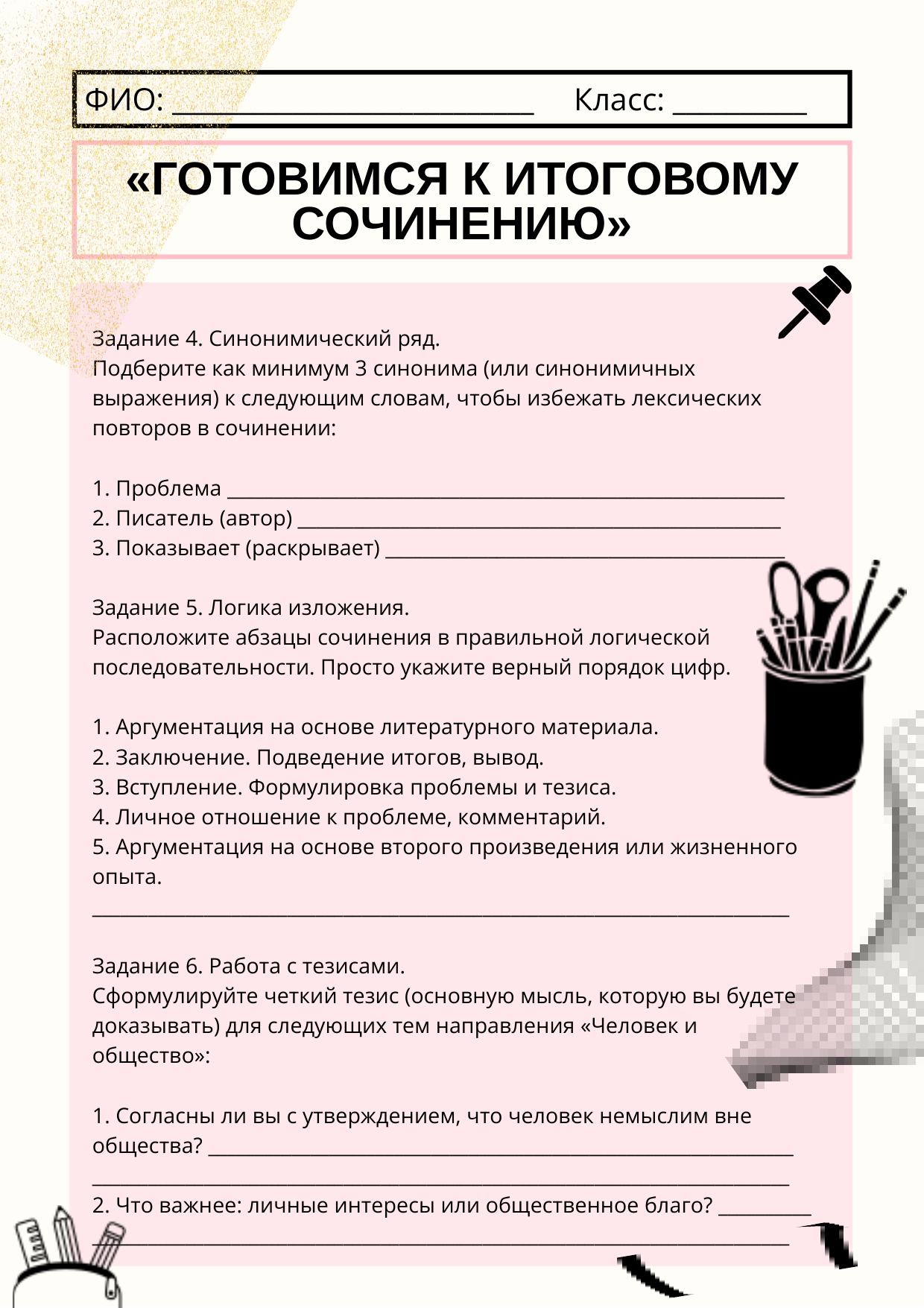

ФИО: ___________________________     Класс: __________

«ГОТОВИМСЯ К ИТОГОВОМУ СОЧИНЕНИЮ»

Задание 4. Синонимический ряд.
Подберите как минимум 3 синонима (или синонимичных выражения) к следующим словам, чтобы избежать лексических повторов в сочинении:

1. Проблема ____________________________________________________________
2. Писатель (автор) ____________________________________________________
3. Показывает (раскрывает) ___________________________________________

Задание 5. Логика изложения.
Расположите абзацы сочинения в правильной логической последовательности. Просто укажите верный порядок цифр.

1. Аргументация на основе литературного материала.
2. Заключение. Подведение итогов, вывод.
3. Вступление. Формулировка проблемы и тезиса.
4. Личное отношение к проблеме, комментарий.
5. Аргументация на основе второго произведения или жизненного опыта.
___________________________________________________________________________

Задание 6. Работа с тезисами.
Сформулируйте четкий тезис (основную мысль, которую вы будете доказывать) для следующих тем направления «Человек и общество»:

1. Согласны ли вы с утверждением, что человек немыслим вне общества? _______________________________________________________________  ___________________________________________________________________________
2. Что важнее: личные интересы или общественное благо? __________
___________________________________________________________________________